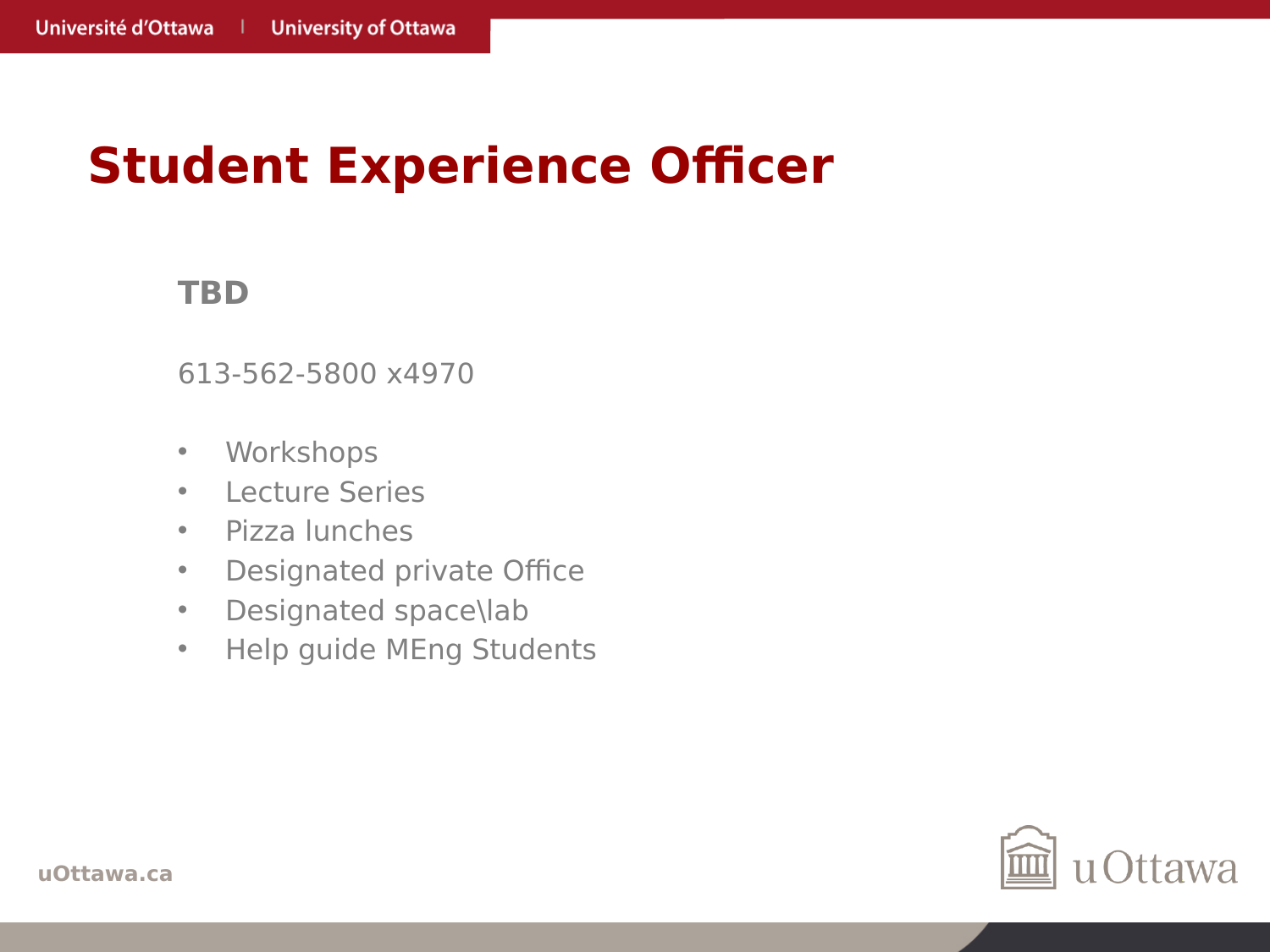

# Student Experience Officer
TBD

613-562-5800 x4970

Workshops
Lecture Series
Pizza lunches
Designated private Office
Designated space\lab
Help guide MEng Students